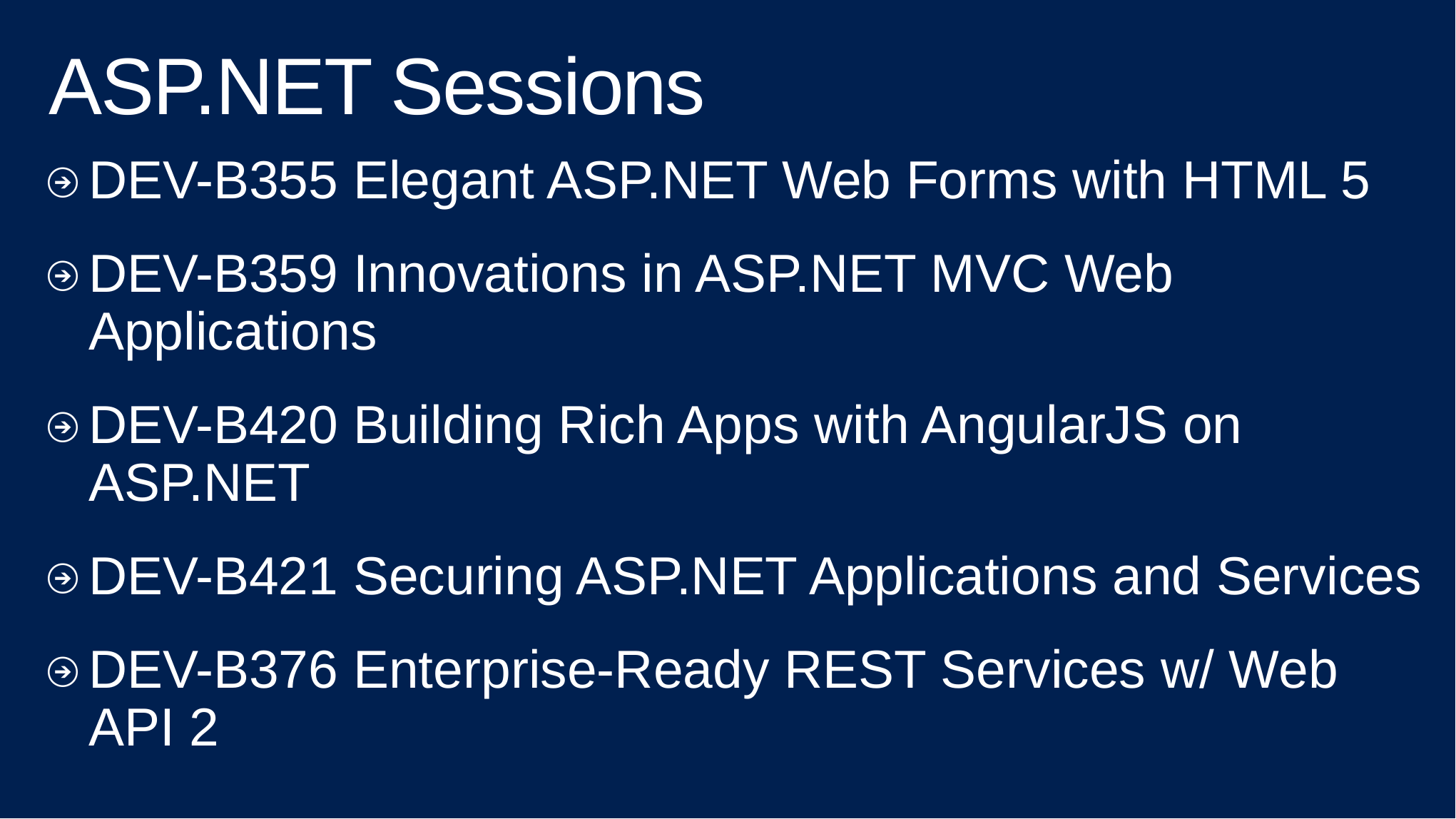

# ASP.NET Sessions
DEV-B355 Elegant ASP.NET Web Forms with HTML 5
DEV-B359 Innovations in ASP.NET MVC Web Applications
DEV-B420 Building Rich Apps with AngularJS on ASP.NET
DEV-B421 Securing ASP.NET Applications and Services
DEV-B376 Enterprise-Ready REST Services w/ Web API 2